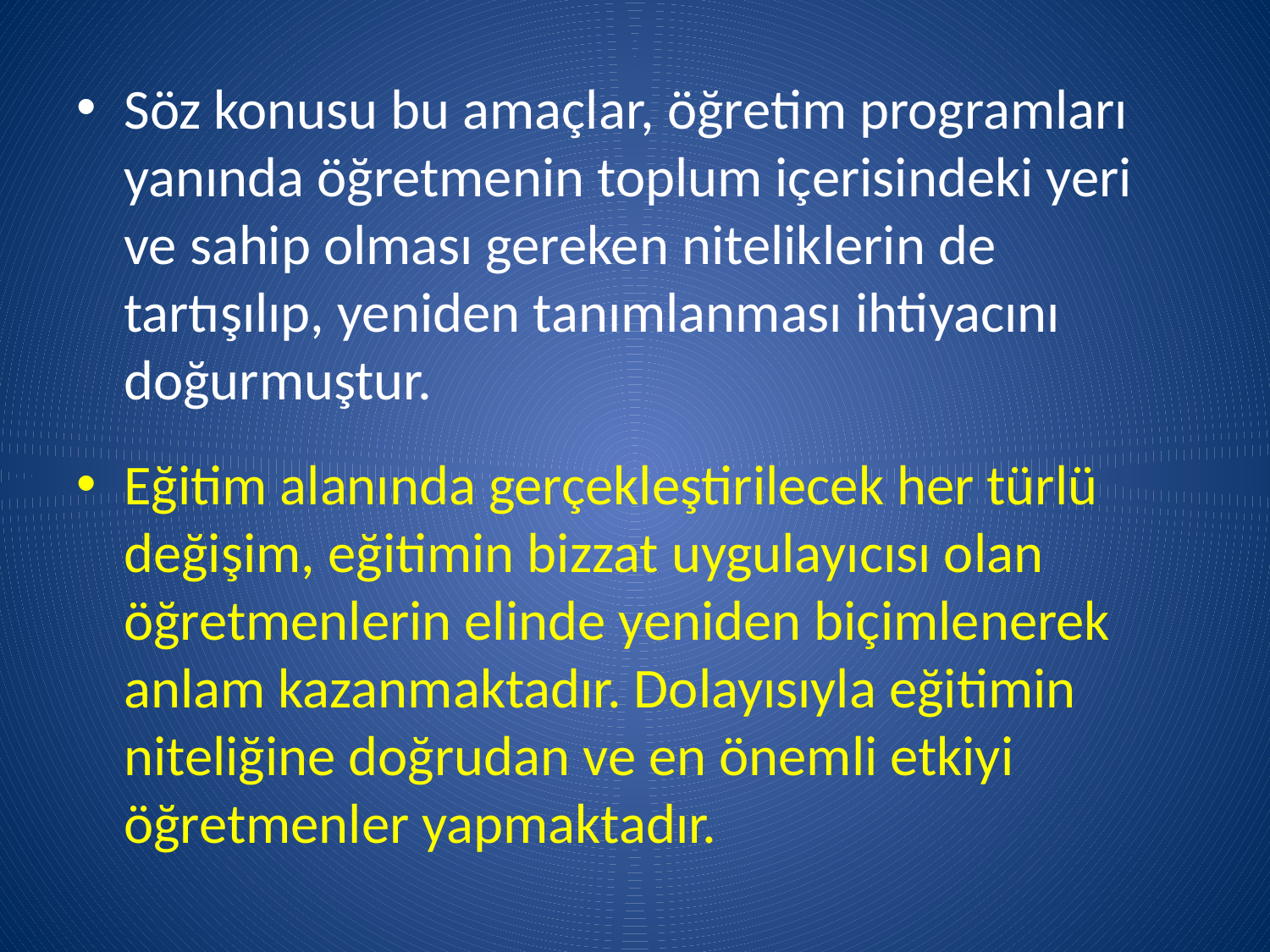

Söz konusu bu amaçlar, öğretim programları yanında öğretmenin toplum içerisindeki yeri ve sahip olması gereken niteliklerin de tartışılıp, yeniden tanımlanması ihtiyacını doğurmuştur.

Eğitim alanında gerçekleştirilecek her türlü değişim, eğitimin bizzat uygulayıcısı olan öğretmenlerin elinde yeniden biçimlenerek anlam kazanmaktadır. Dolayısıyla eğitimin niteliğine doğrudan ve en önemli etkiyi öğretmenler yapmaktadır.